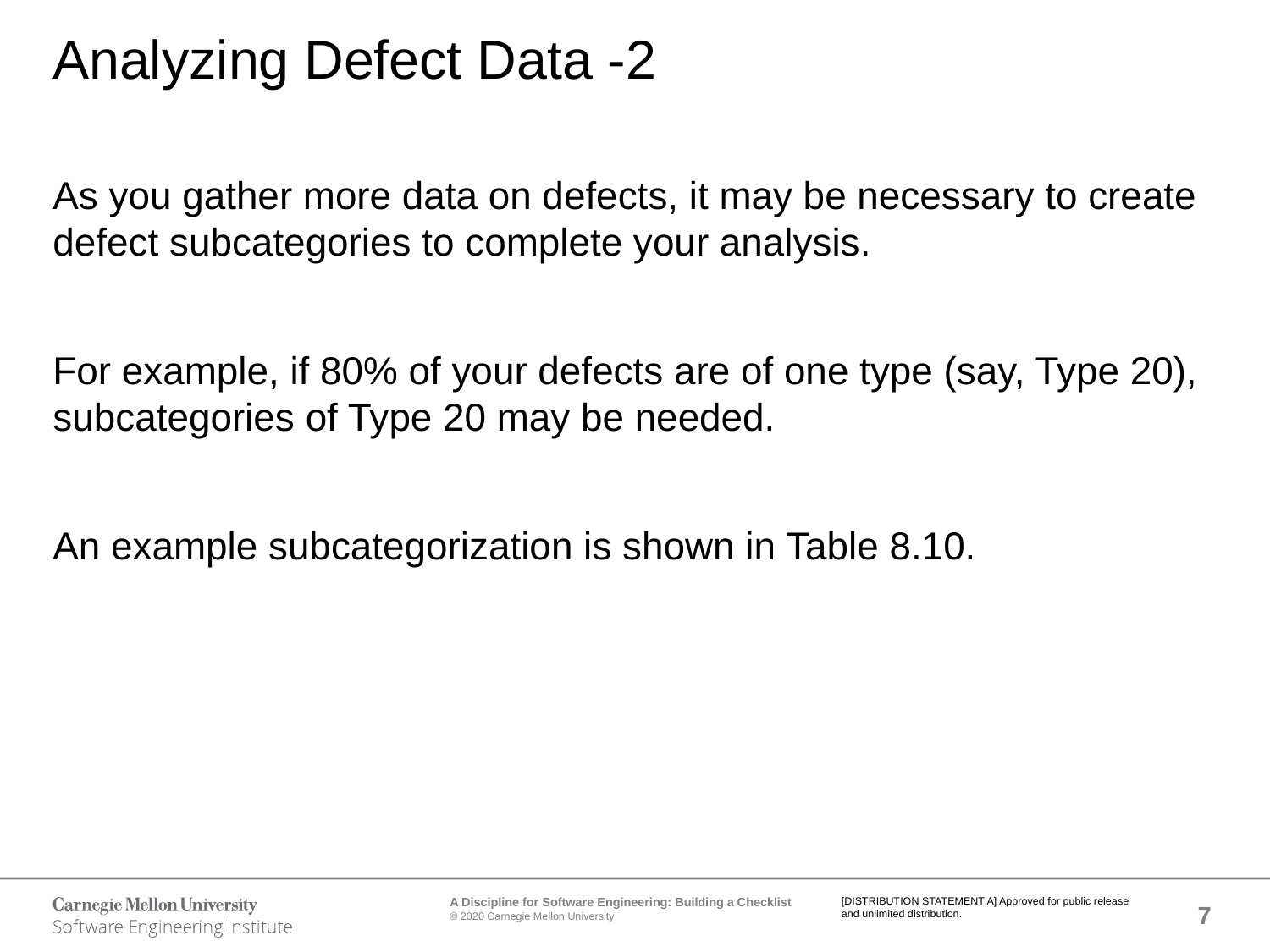

# Analyzing Defect Data -2
As you gather more data on defects, it may be necessary to create defect subcategories to complete your analysis.

For example, if 80% of your defects are of one type (say, Type 20), subcategories of Type 20 may be needed.

An example subcategorization is shown in Table 8.10.